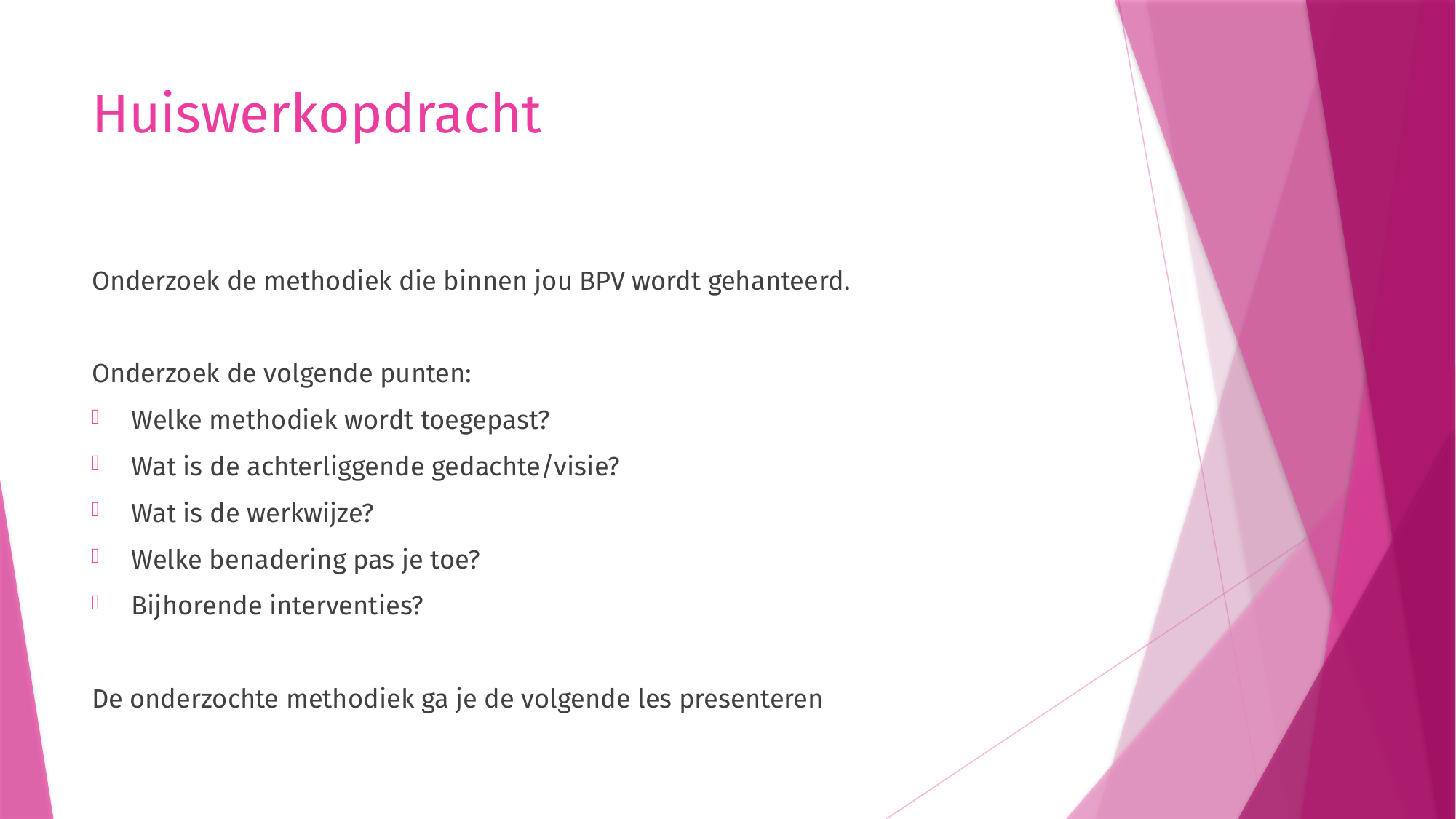

# Huiswerkopdracht
Onderzoek de methodiek die binnen jou BPV wordt gehanteerd.

Onderzoek de volgende punten:
Welke methodiek wordt toegepast?
Wat is de achterliggende gedachte/visie?
Wat is de werkwijze?
Welke benadering pas je toe?
Bijhorende interventies?

De onderzochte methodiek ga je de volgende les presenteren